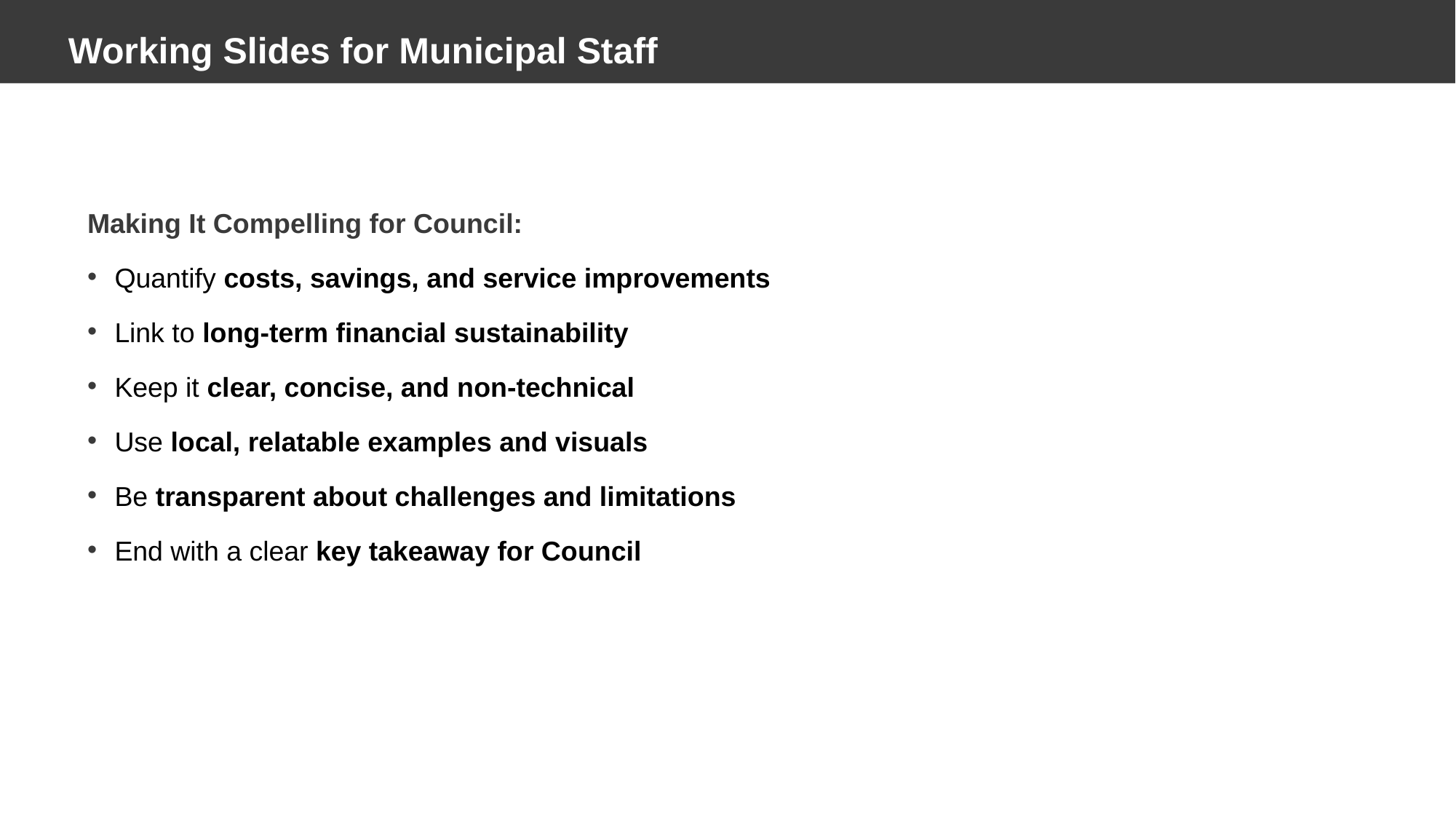

Working Slides for Municipal Staff
# Tips for Developing Your Own Case Study
Making It Compelling for Council:
Quantify costs, savings, and service improvements
Link to long-term financial sustainability
Keep it clear, concise, and non-technical
Use local, relatable examples and visuals
Be transparent about challenges and limitations
End with a clear key takeaway for Council